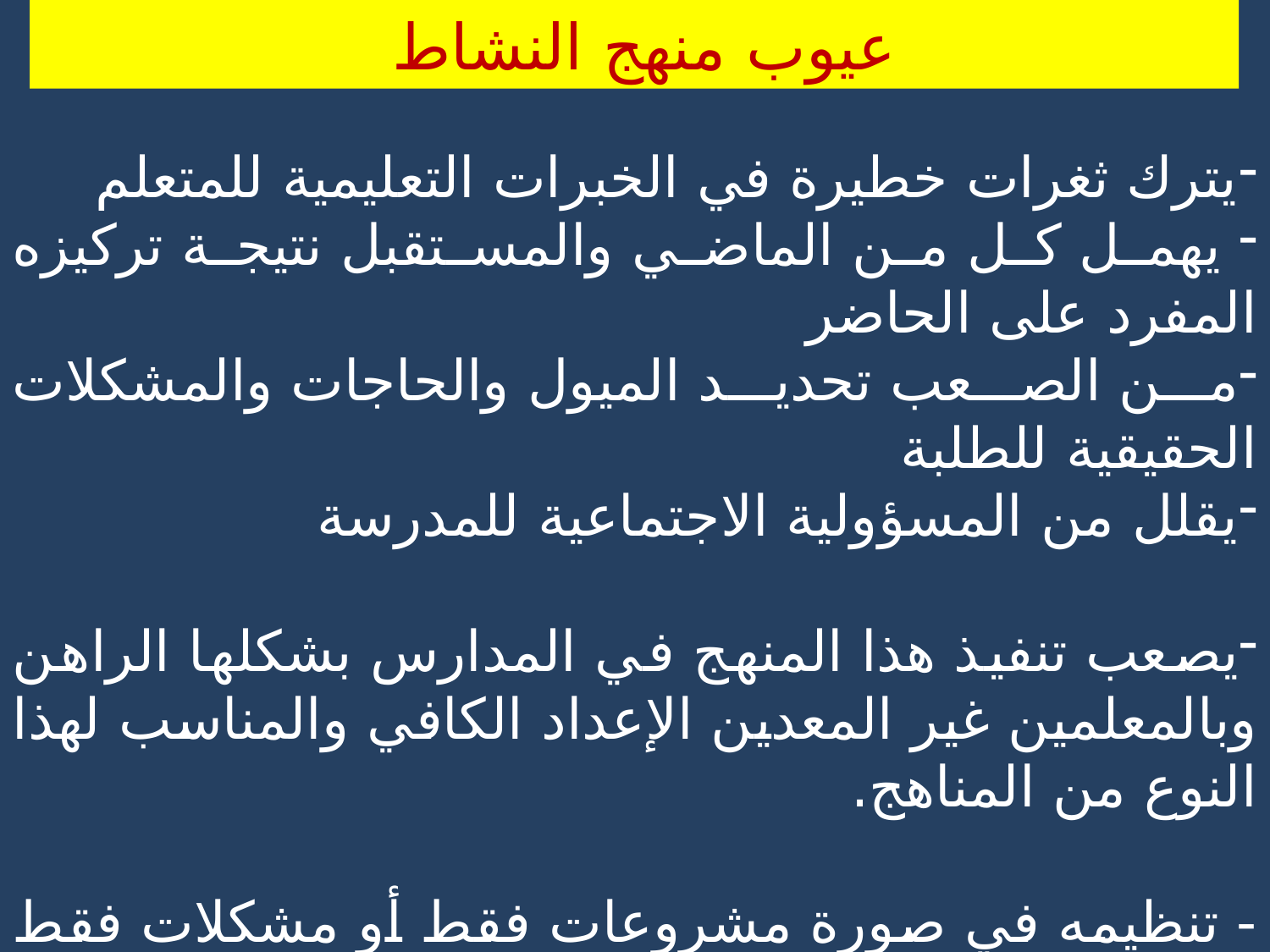

يترك ثغرات خطيرة في الخبرات التعليمية للمتعلم
 يهمل كل من الماضي والمستقبل نتيجة تركيزه المفرد على الحاضر
من الصعب تحديد الميول والحاجات والمشكلات الحقيقية للطلبة
يقلل من المسؤولية الاجتماعية للمدرسة

يصعب تنفيذ هذا المنهج في المدارس بشكلها الراهن وبالمعلمين غير المعدين الإعداد الكافي والمناسب لهذا النوع من المناهج.

- تنظيمه في صورة مشروعات فقط أو مشكلات فقط بينما يجب تنظيمه في صورة عدد معين من المشروعات وعدد آخر من المشكلات – حرمان الطلبة من أشياء ذات فائدة كبرى لهم بحجة عدم رغبتهم في دراستها .

عيوب منهج النشاط